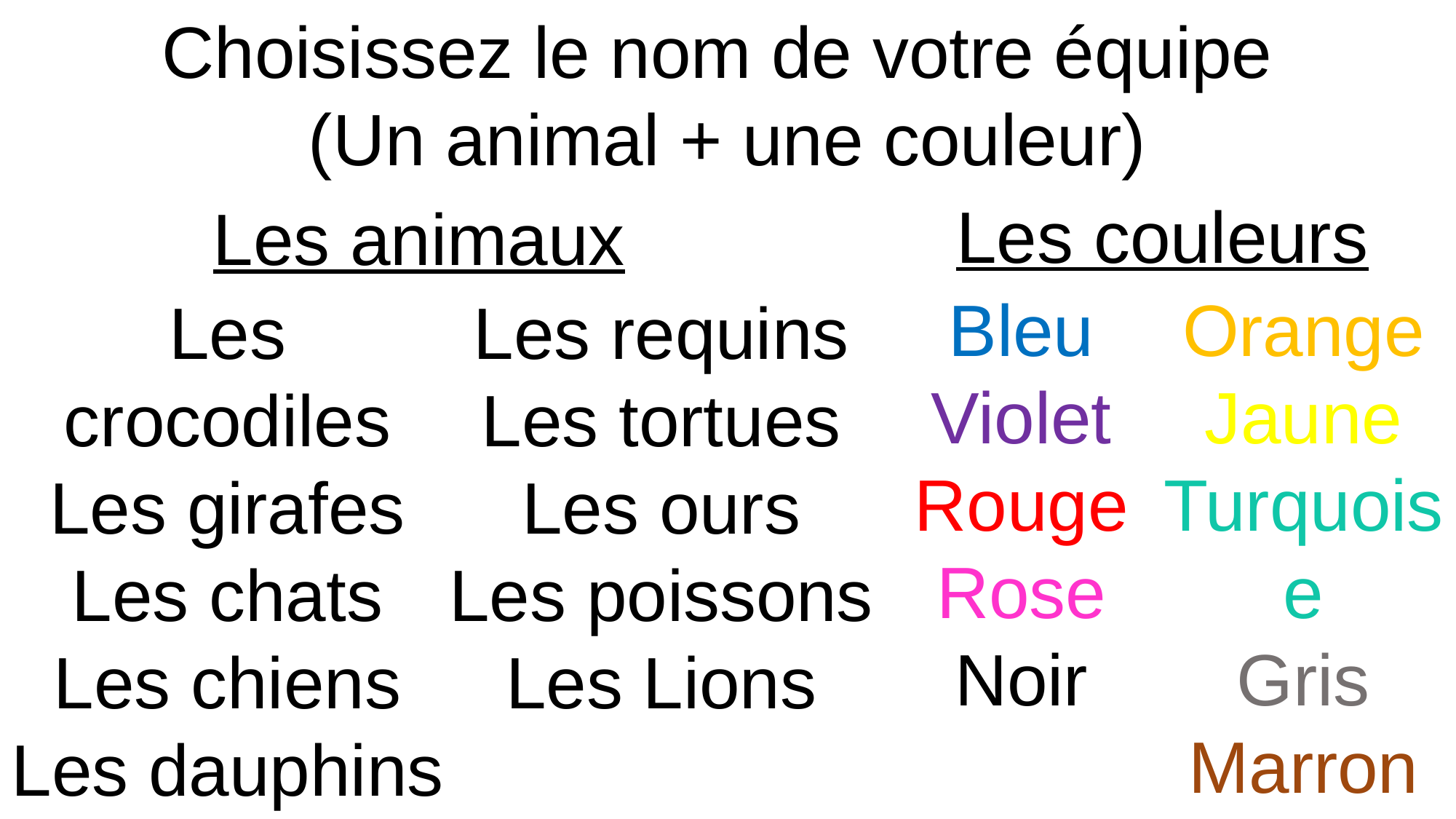

Choisissez le nom de votre équipe
(Un animal + une couleur)
Les couleurs

Les animaux

Bleu
Violet
Rouge
Rose
Noir

Vert
Orange
Jaune
Turquoise
Gris
Marron
Les crocodiles
Les girafes
Les chats
Les chiens
Les dauphins
Les oiseaux

Les requins
Les tortues
Les ours
Les poissons
Les Lions